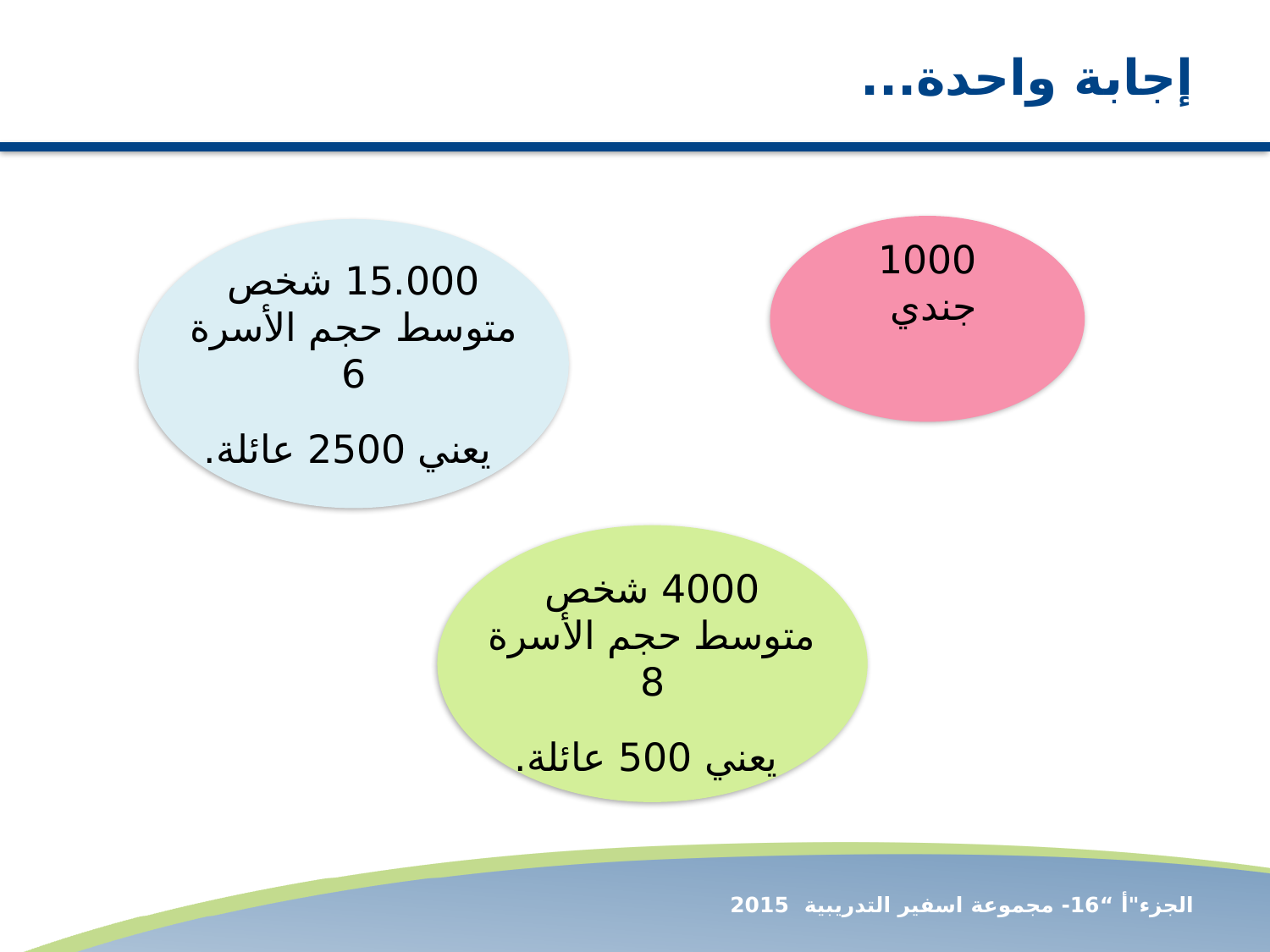

# إجابة واحدة...

1000 جندي

15.000 شخص متوسط حجم الأسرة 6
 يعني 2500 عائلة.

4000 شخص متوسط حجم الأسرة 8
 يعني 500 عائلة.

الجزء"أ “16- مجموعة اسفير التدريبية  2015